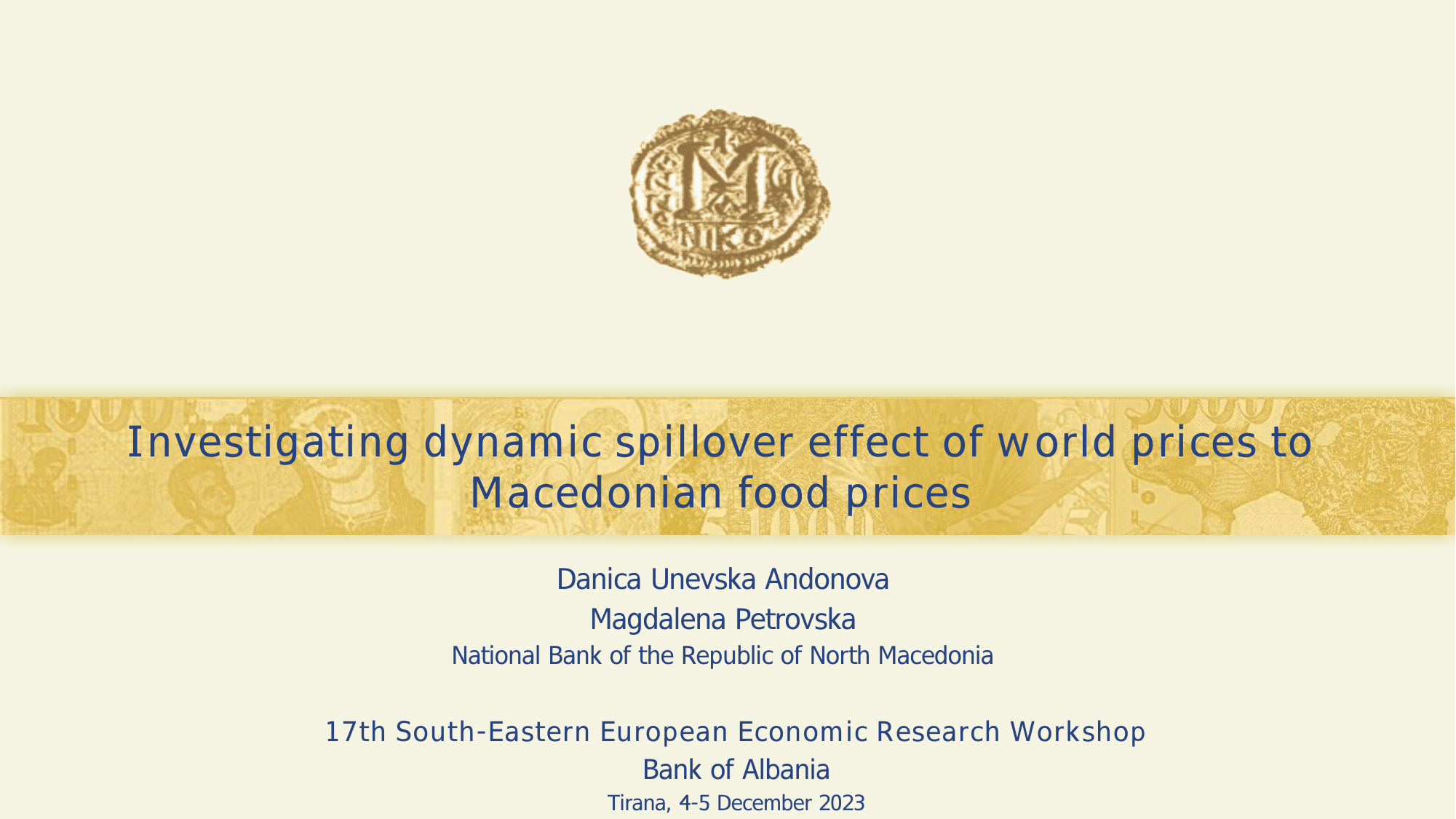

# Investigating dynamic spillover effect of world prices to Macedonian food prices
Danica Unevska Andonova
Magdalena Petrovska
National Bank of the Republic of North Macedonia

17th South-Eastern European Economic Research Workshop
Bank of Albania
Tirana, 4-5 December 2023